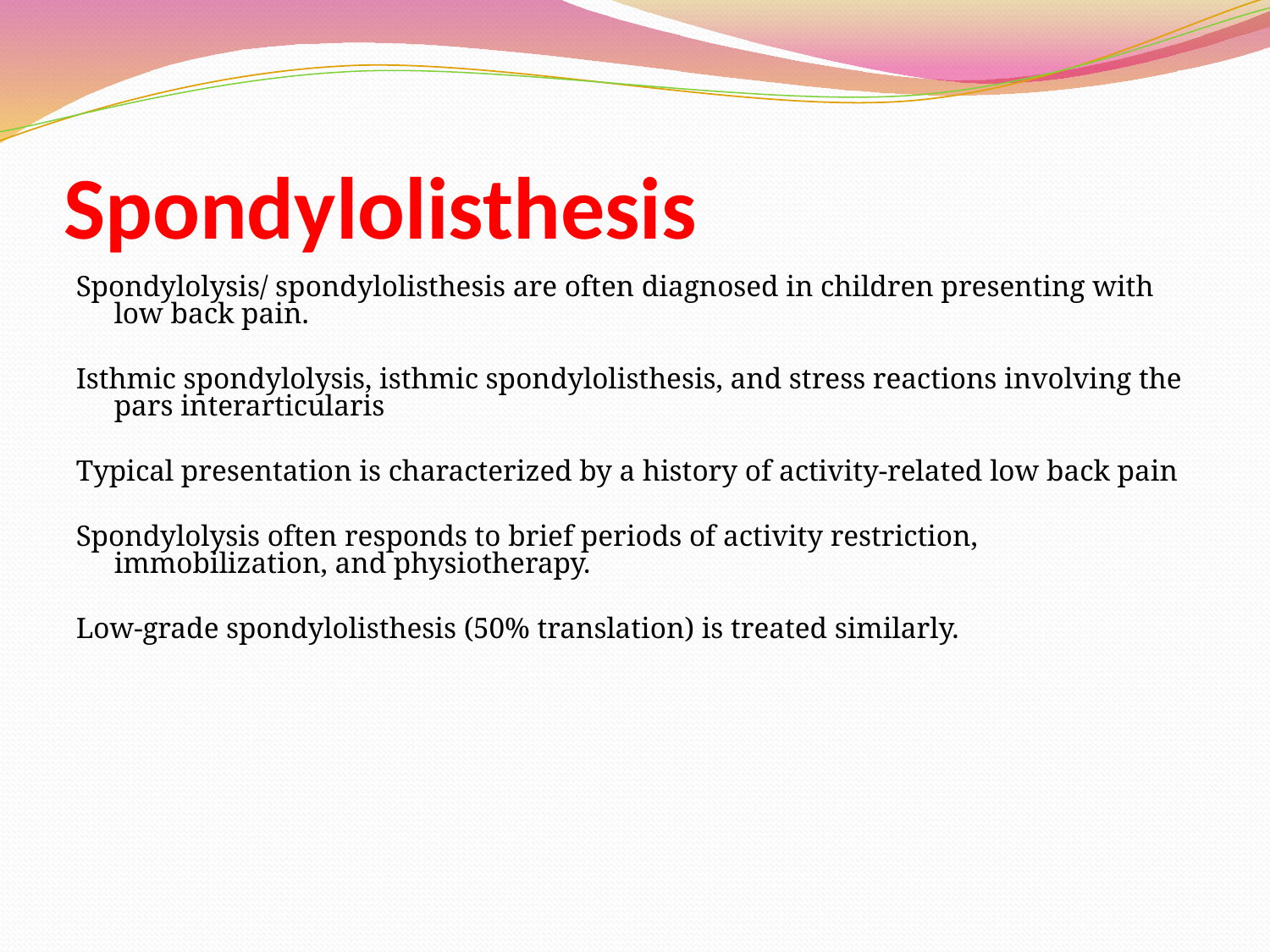

# Spondylolisthesis
Spondylolysis/ spondylolisthesis are often diagnosed in children presenting with low back pain.

Isthmic spondylolysis, isthmic spondylolisthesis, and stress reactions involving the pars interarticularis

Typical presentation is characterized by a history of activity-related low back pain

Spondylolysis often responds to brief periods of activity restriction, immobilization, and physiotherapy.

Low-grade spondylolisthesis (50% translation) is treated similarly.